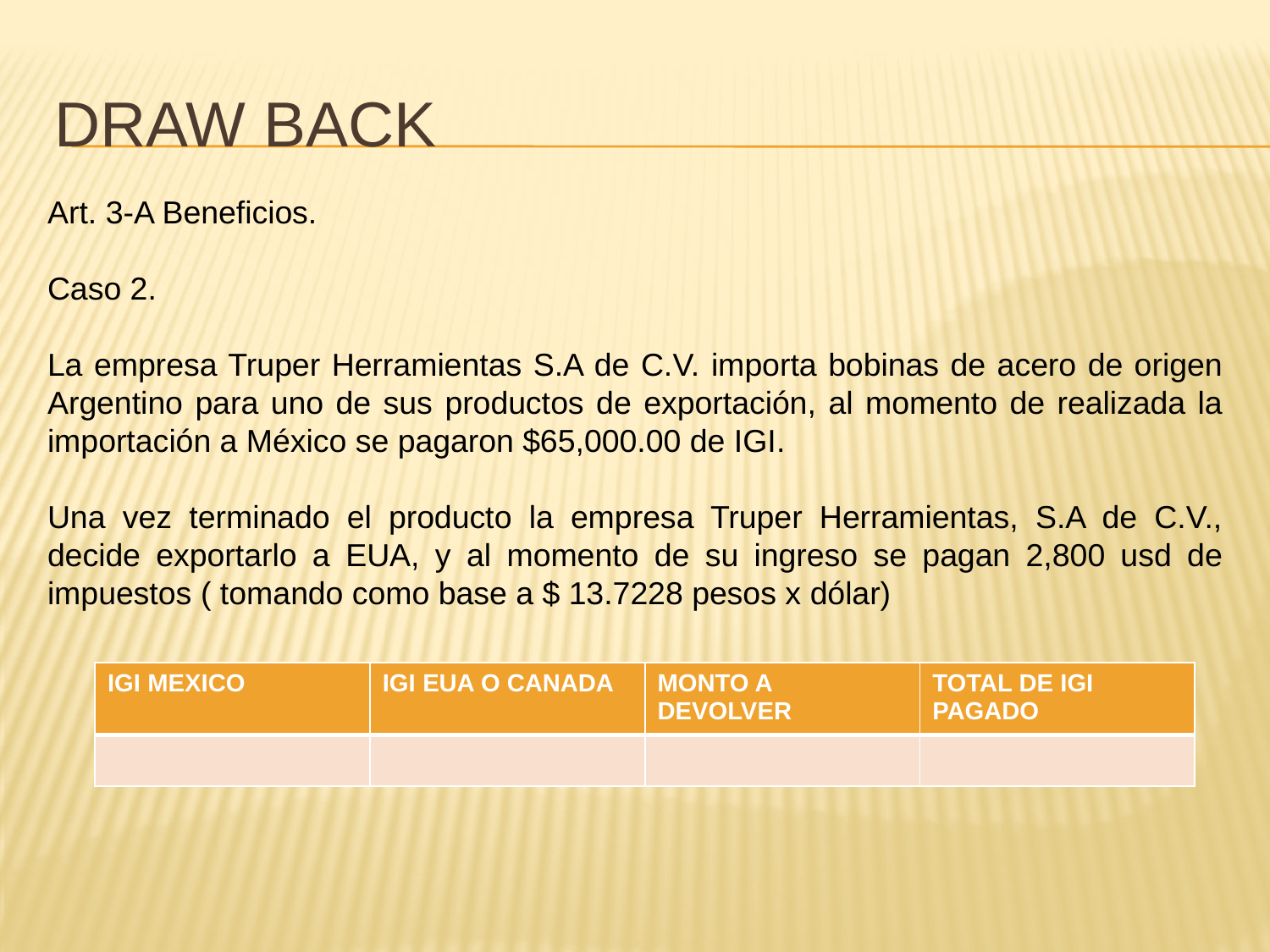

# DRAW BACK
Art. 3-A Beneficios.

Caso 2.

La empresa Truper Herramientas S.A de C.V. importa bobinas de acero de origen Argentino para uno de sus productos de exportación, al momento de realizada la importación a México se pagaron $65,000.00 de IGI.

Una vez terminado el producto la empresa Truper Herramientas, S.A de C.V., decide exportarlo a EUA, y al momento de su ingreso se pagan 2,800 usd de impuestos ( tomando como base a $ 13.7228 pesos x dólar)
| IGI MEXICO | IGI EUA O CANADA | MONTO A DEVOLVER | TOTAL DE IGI PAGADO |
| --- | --- | --- | --- |
|  |  |  |  |